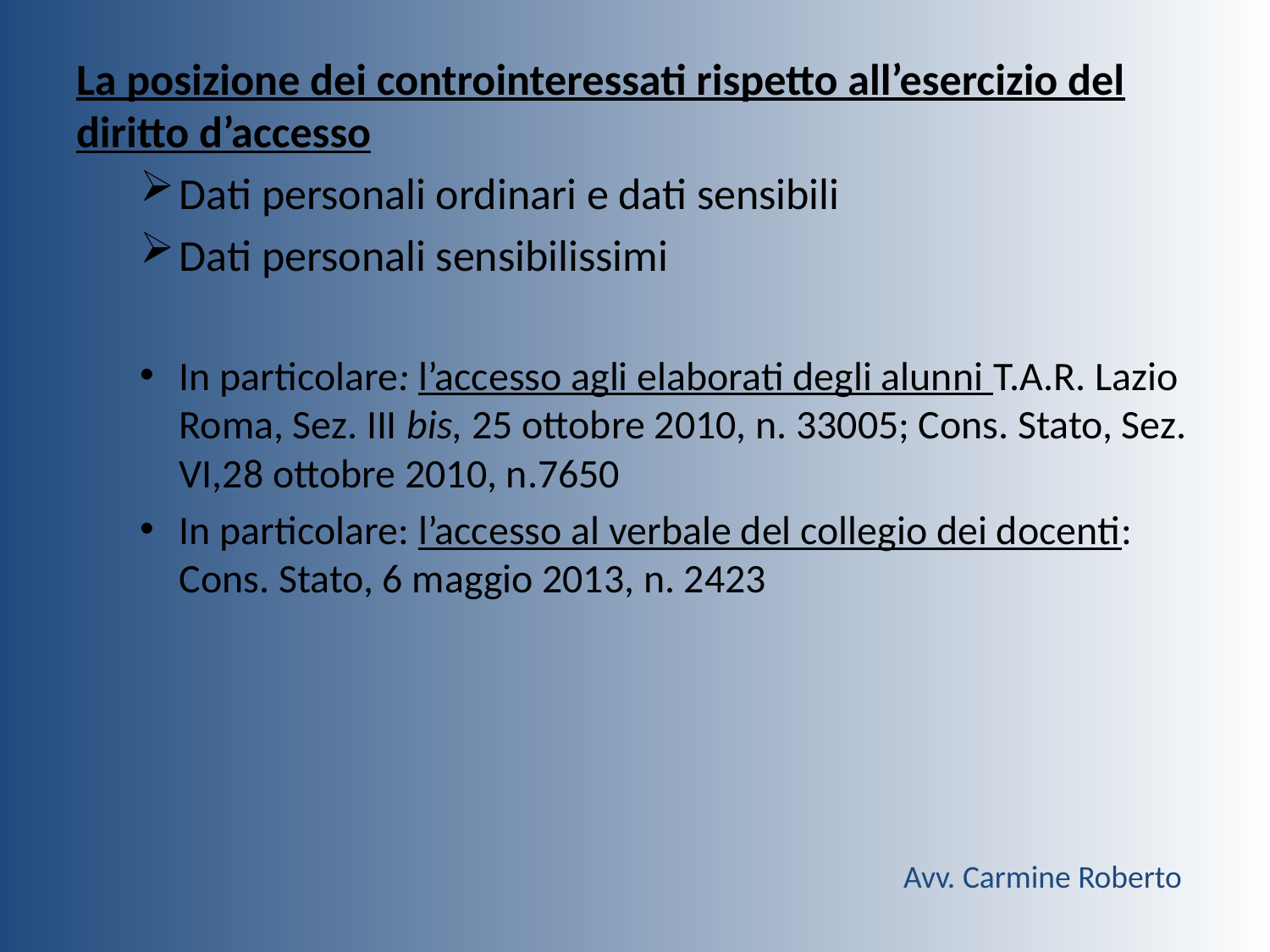

La posizione dei controinteressati rispetto all’esercizio del diritto d’accesso
Dati personali ordinari e dati sensibili
Dati personali sensibilissimi

In particolare: l’accesso agli elaborati degli alunni T.A.R. Lazio Roma, Sez. III bis, 25 ottobre 2010, n. 33005; Cons. Stato, Sez. VI,28 ottobre 2010, n.7650
In particolare: l’accesso al verbale del collegio dei docenti: Cons. Stato, 6 maggio 2013, n. 2423

Avv. Carmine Roberto